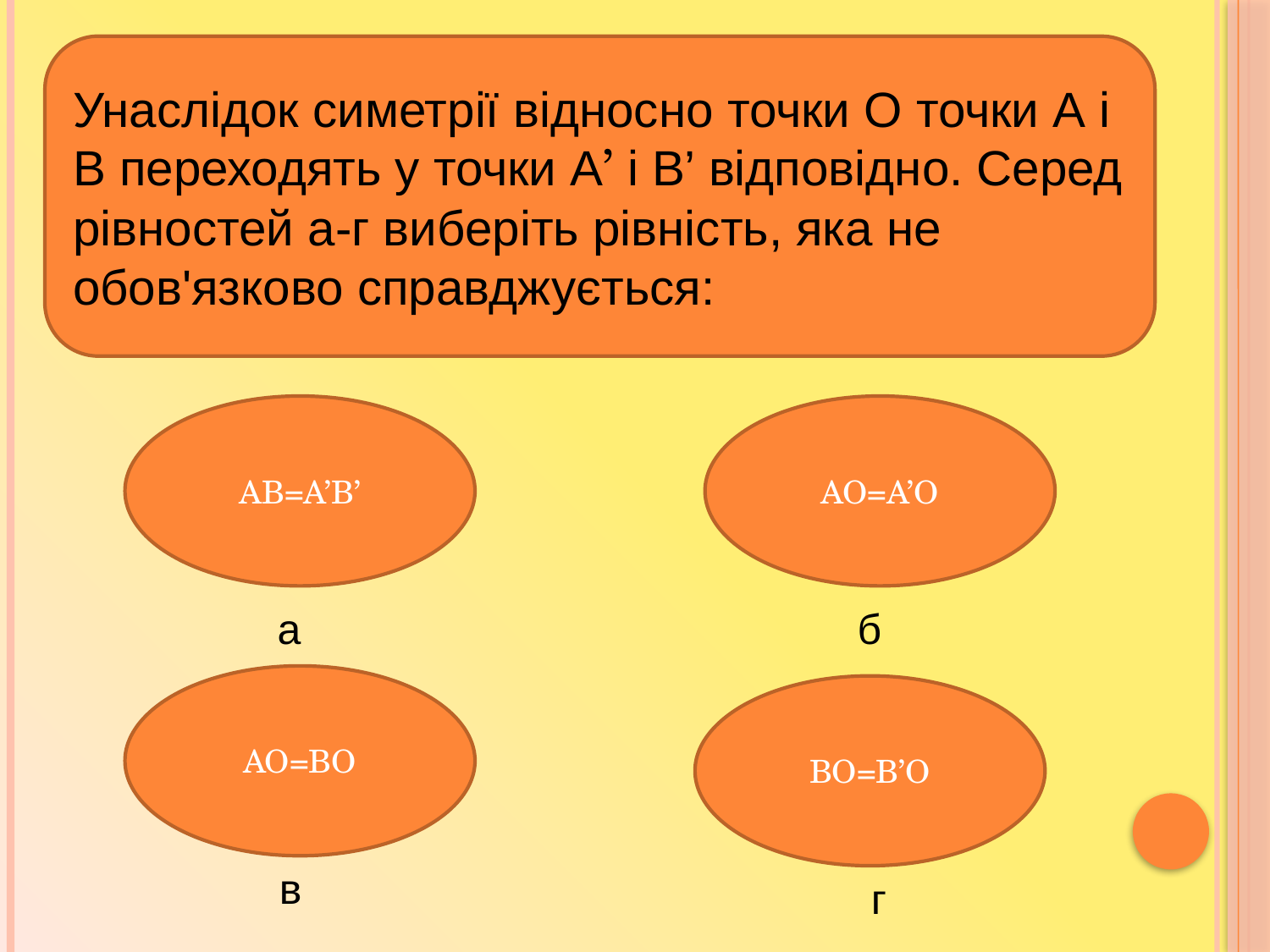

Унаслідок симетрії відносно точки О точки А і В переходять у точки А’ і В’ відповідно. Серед рівностей а-г виберіть рівність, яка не обов'язково справджується:
#
AB=A’B’
AO=A’O
а
б
AO=BO
BO=B’O
 в
  г